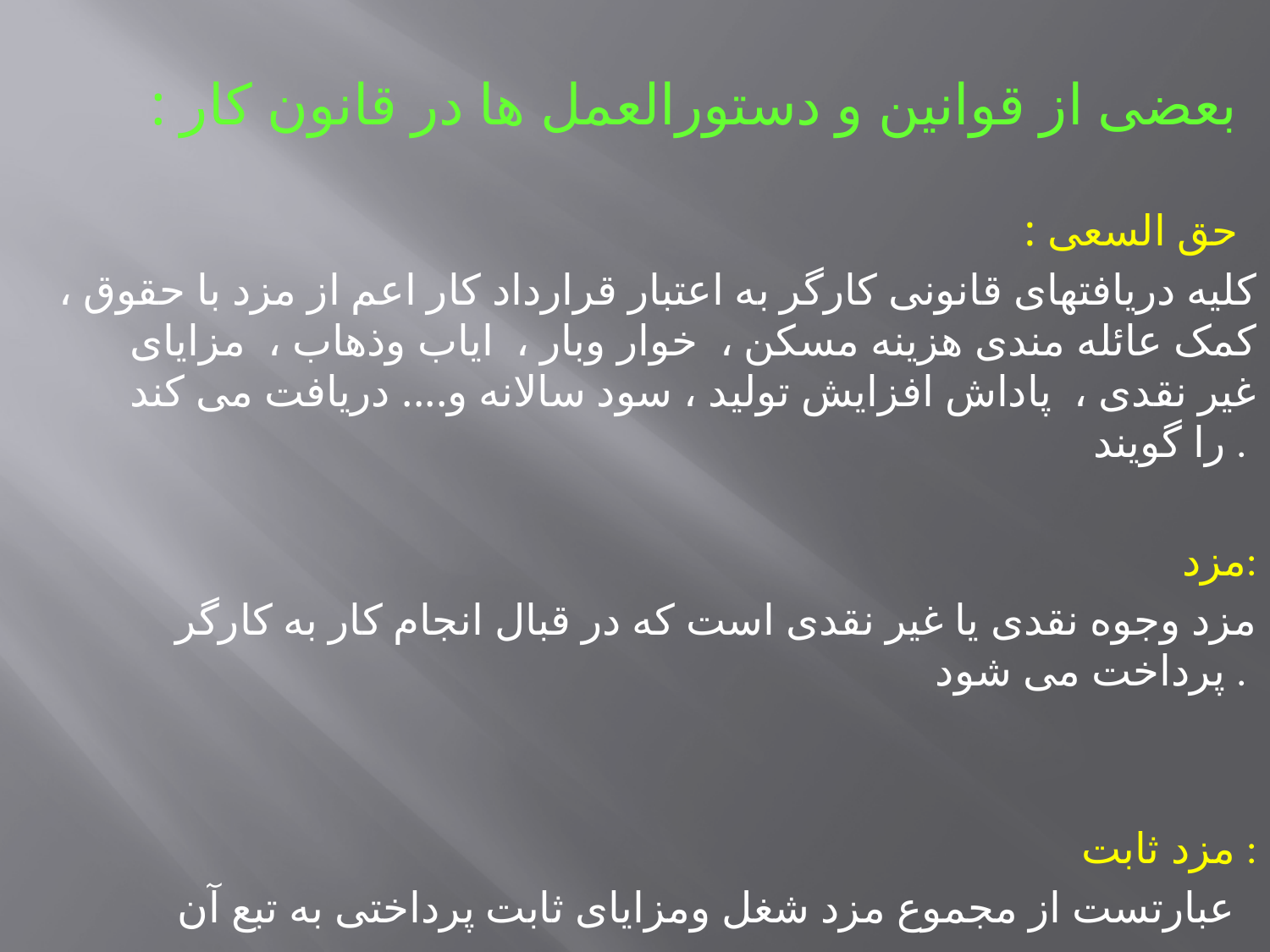

بعضی از قوانین و دستورالعمل ها در قانون کار :

حق السعی :
کلیه دریافتهای قانونی کارگر به اعتبار قرارداد کار اعم از مزد با حقوق ، کمک عائله مندی هزینه مسکن ،  خوار وبار ،  ایاب وذهاب ،  مزایای غیر نقدی ،  پاداش افزایش تولید ، سود سالانه و.... دریافت می کند را گویند .

 مزد:
مزد وجوه نقدی یا غیر نقدی است که در قبال انجام کار به کارگر پرداخت می شود .

مزد ثابت :
عبارتست از مجموع مزد شغل ومزایای ثابت پرداختی به تبع آن